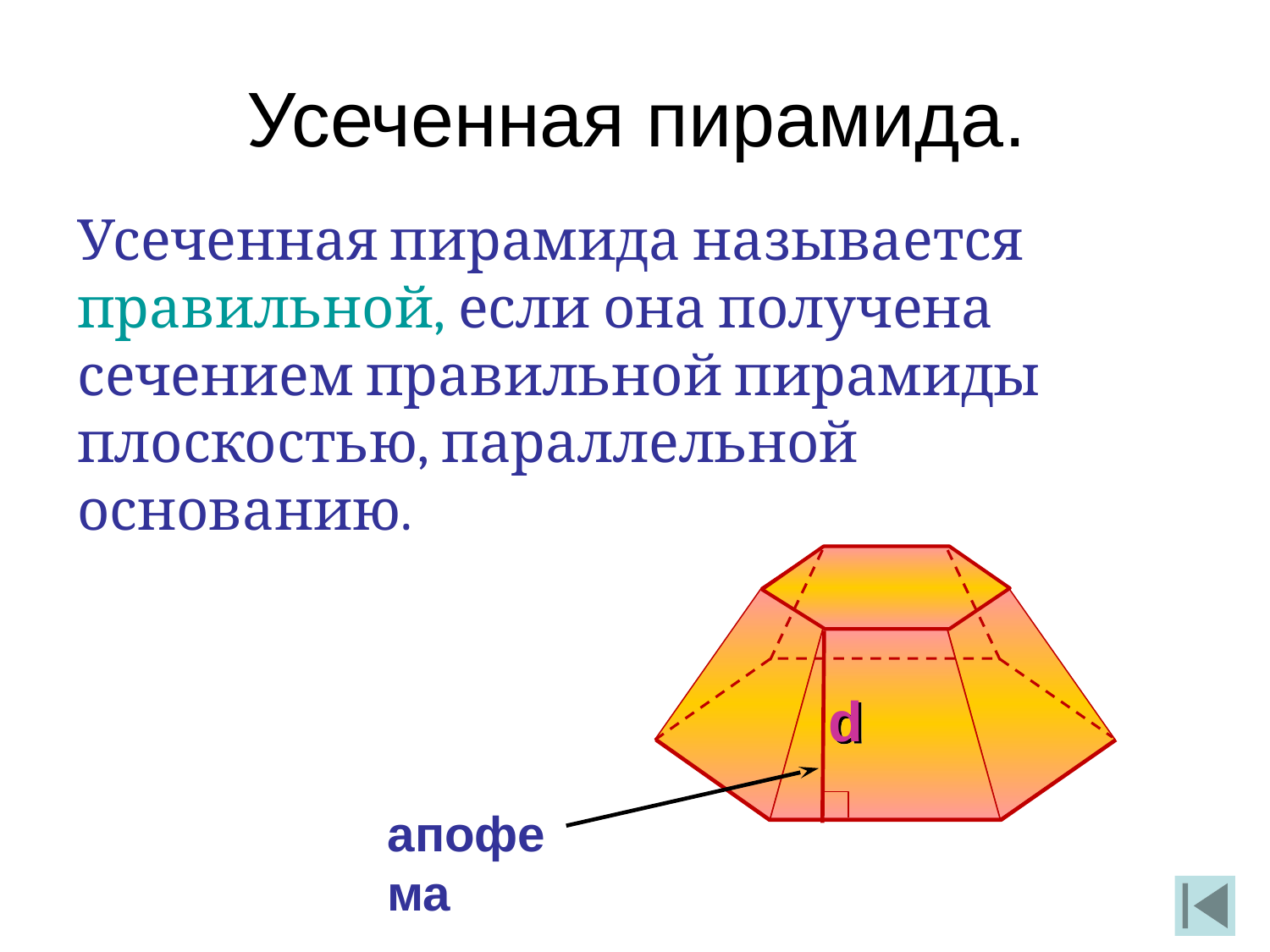

Усеченная пирамида.
Усеченная пирамида называется правильной, если она получена сечением правильной пирамиды плоскостью, параллельной основанию.

d

апофема